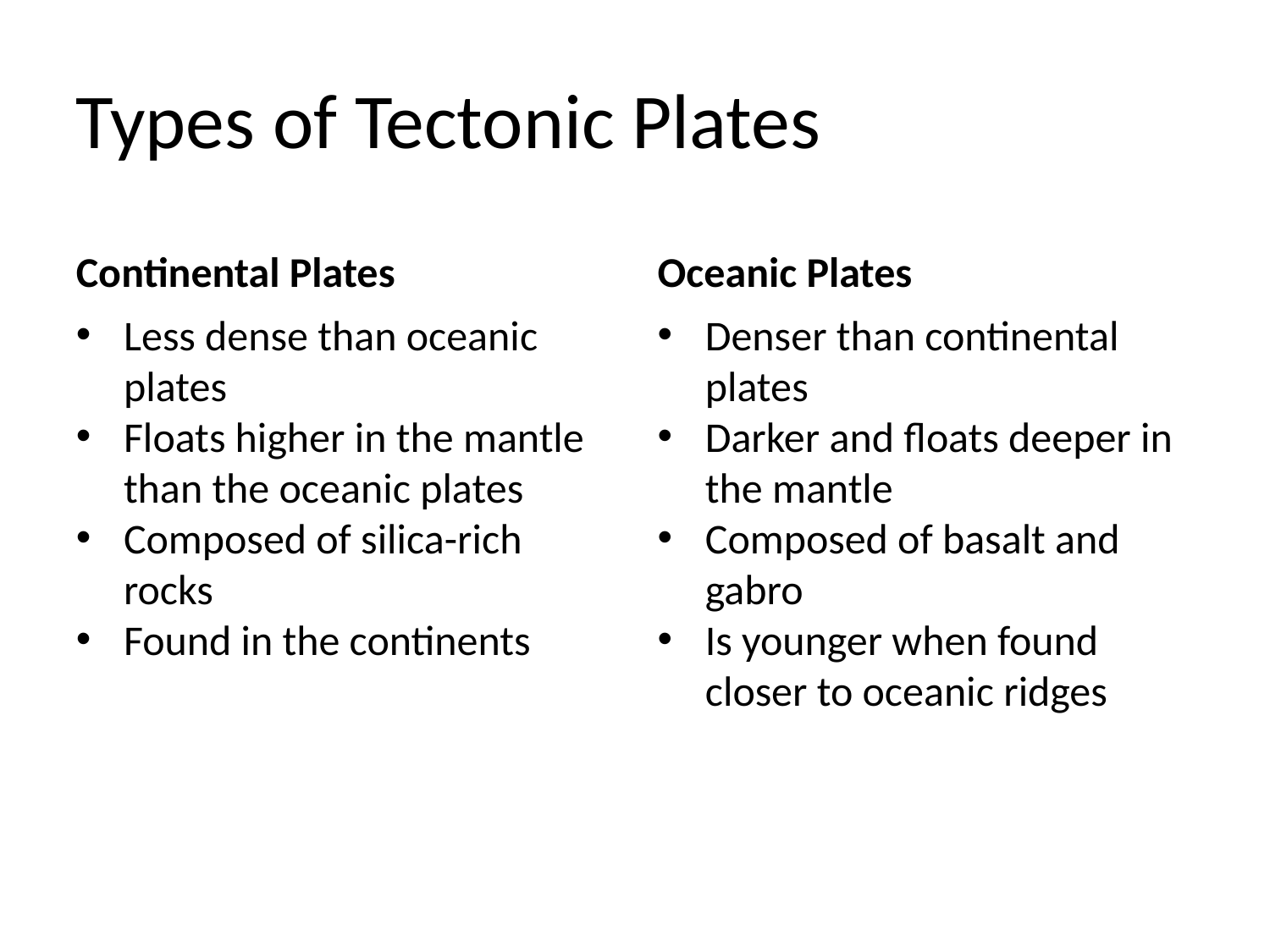

Types of Tectonic Plates
Continental Plates
Oceanic Plates
Less dense than oceanic plates
Floats higher in the mantle than the oceanic plates
Composed of silica-rich rocks
Found in the continents
Denser than continental plates
Darker and floats deeper in the mantle
Composed of basalt and gabro
Is younger when found closer to oceanic ridges